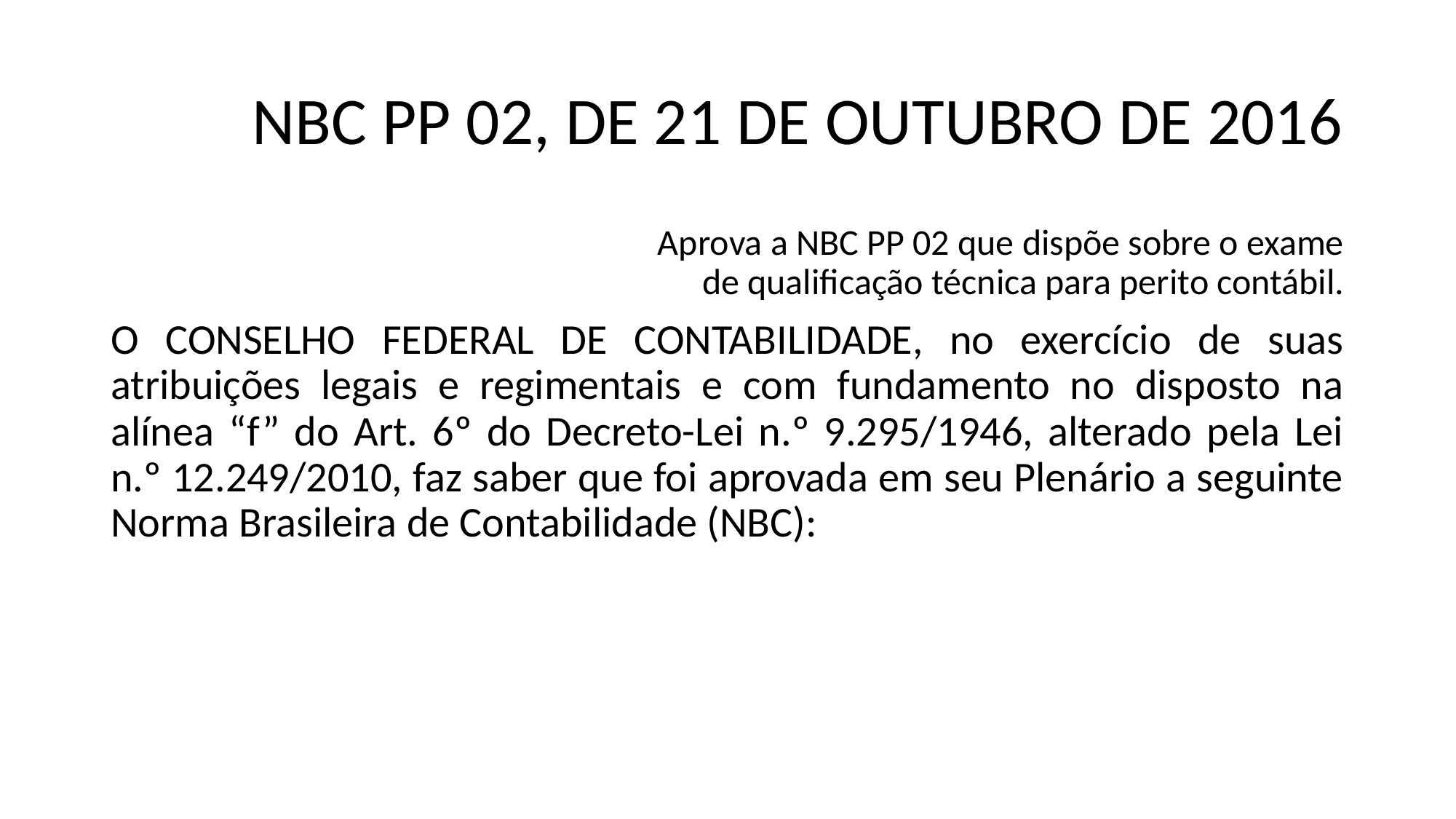

# NBC PP 02, DE 21 DE OUTUBRO DE 2016
Aprova a NBC PP 02 que dispõe sobre o exame
de qualificação técnica para perito contábil.
O CONSELHO FEDERAL DE CONTABILIDADE, no exercício de suas atribuições legais e regimentais e com fundamento no disposto na alínea “f” do Art. 6º do Decreto-Lei n.º 9.295/1946, alterado pela Lei n.º 12.249/2010, faz saber que foi aprovada em seu Plenário a seguinte Norma Brasileira de Contabilidade (NBC):